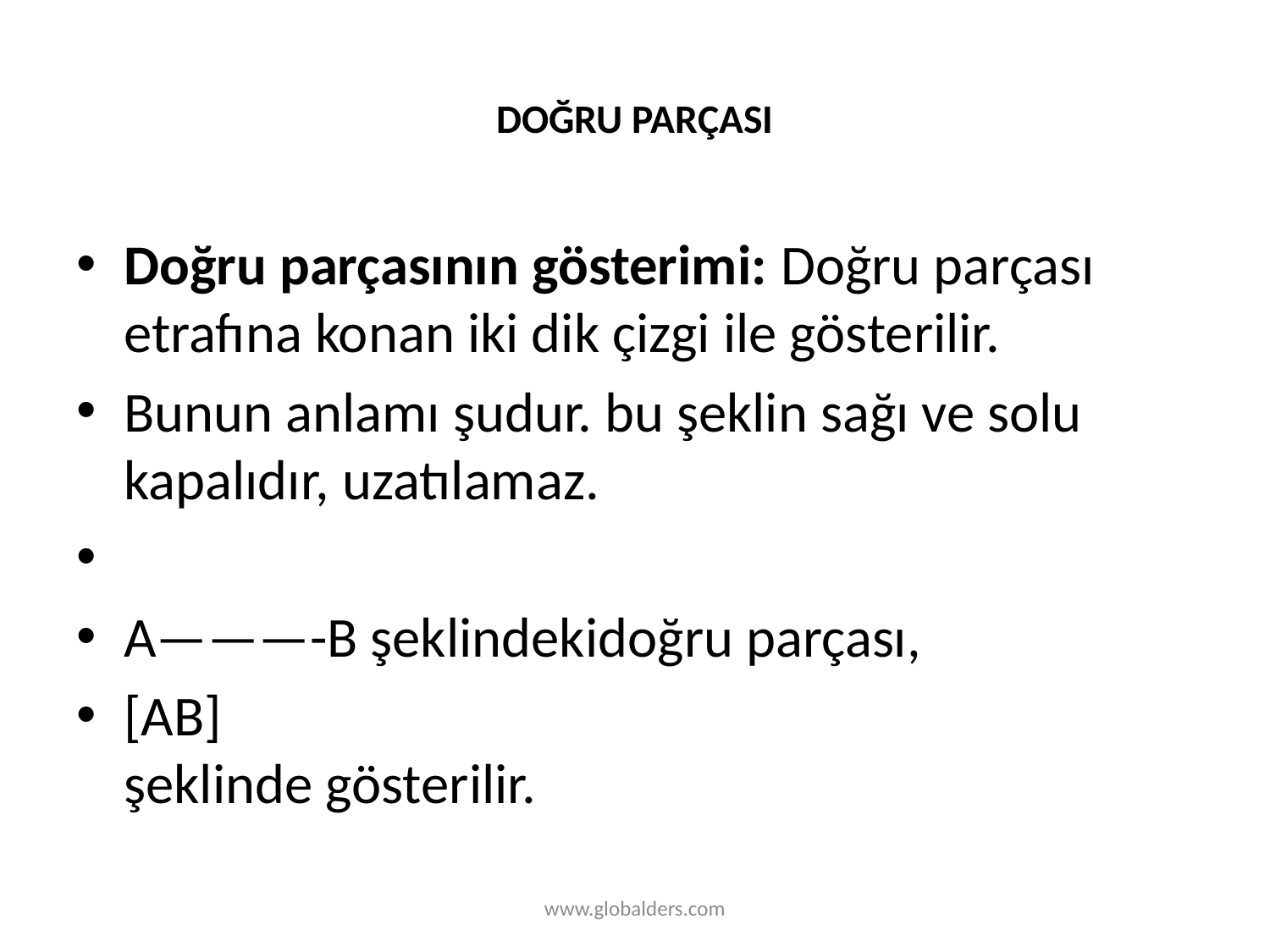

# DOĞRU PARÇASI
Doğru parçasının gösterimi: Doğru parçası etrafına konan iki dik çizgi ile gösterilir.
Bunun anlamı şudur. bu şeklin sağı ve solu kapalıdır, uzatılamaz.

A———-B şeklindekidoğru parçası,
[AB]
şeklinde gösterilir.

www.globalders.com